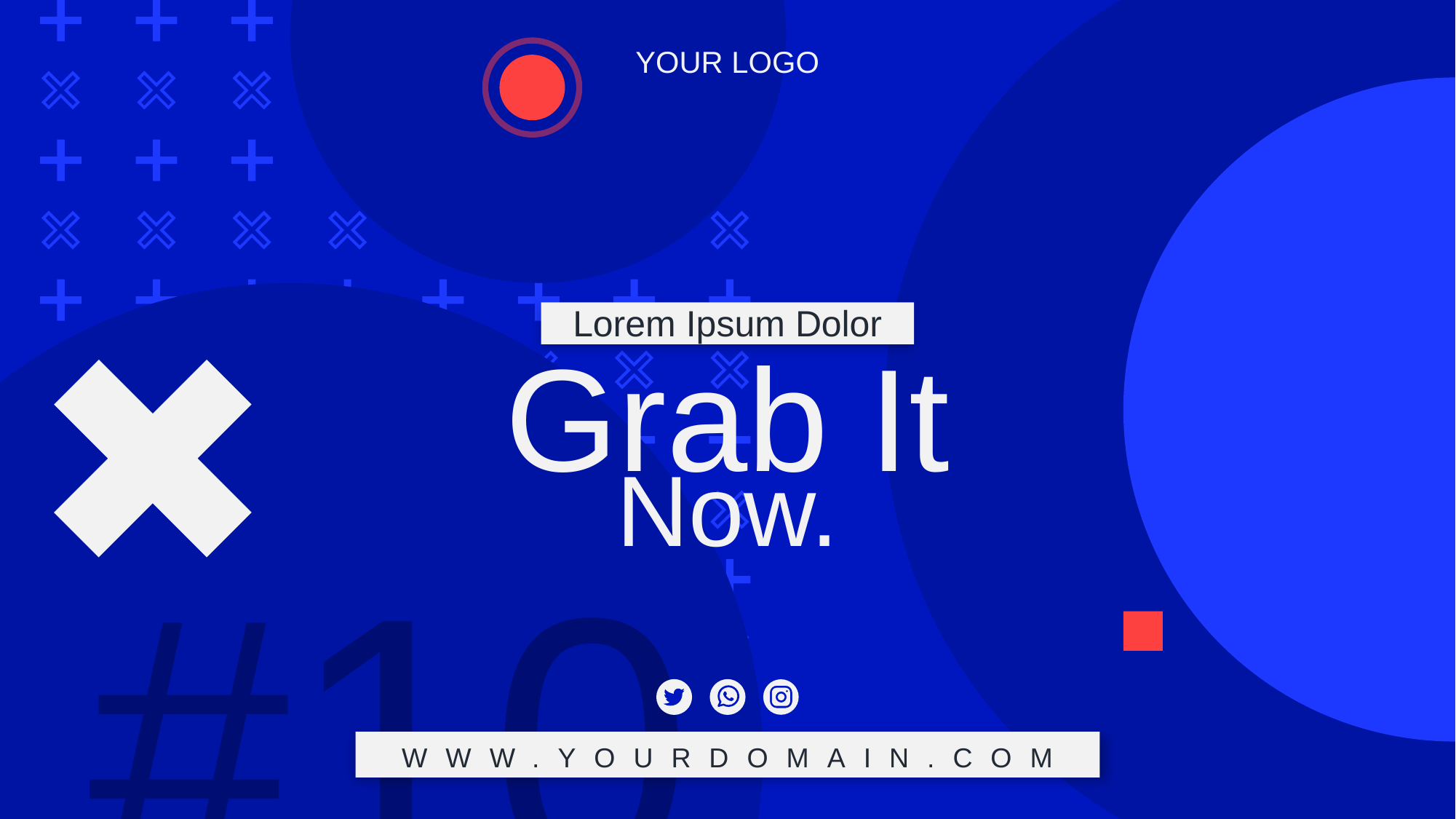

YOUR LOGO

Lorem Ipsum Dolor

Grab It

Now.
#10

WWW.YOURDOMAIN.COM